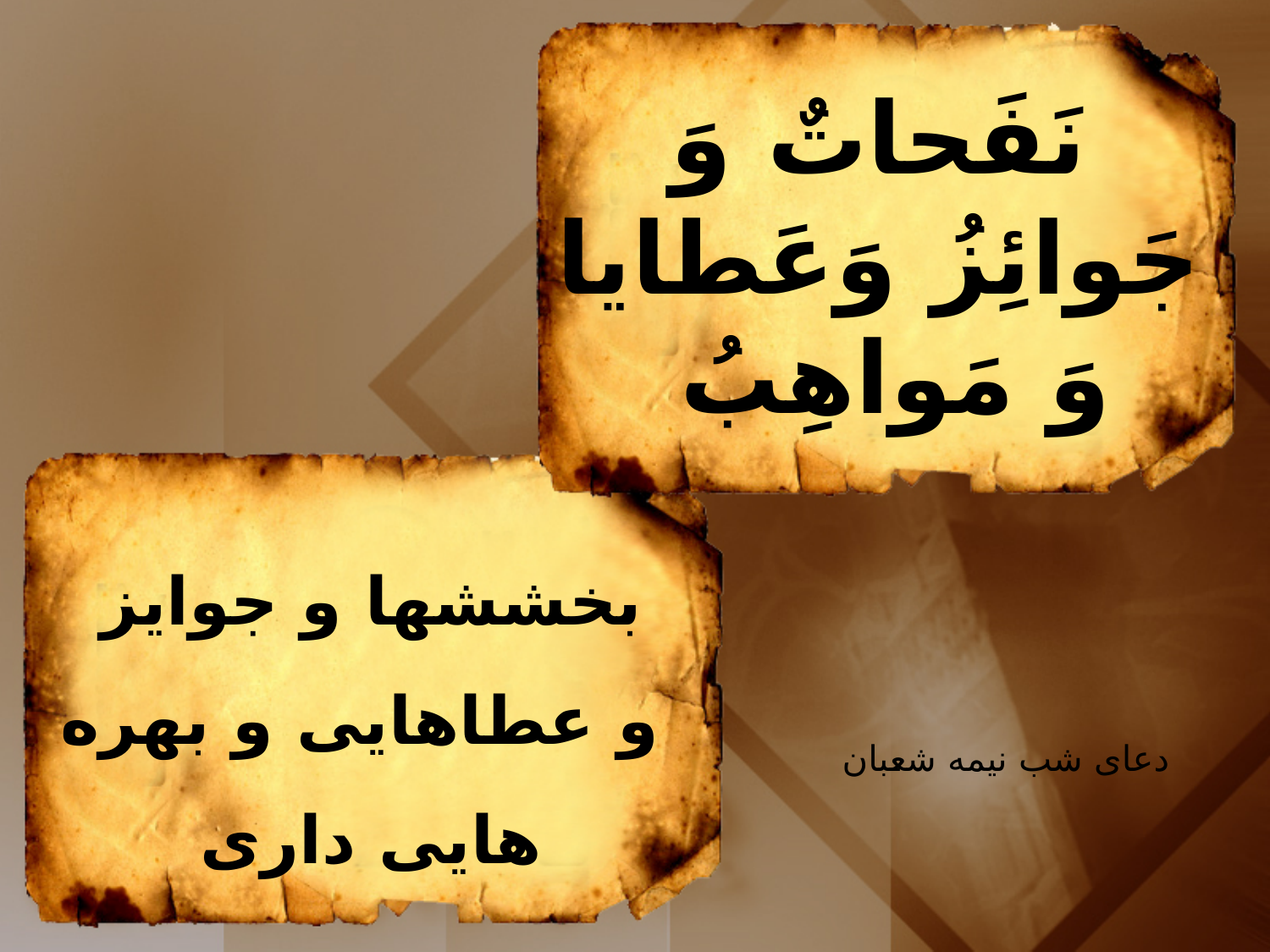

نَفَحاتٌ وَ جَوائِزُ وَعَطايا وَ مَواهِبُ
بخششها و جوايز
و عطاهايى و بهره هايى دارى